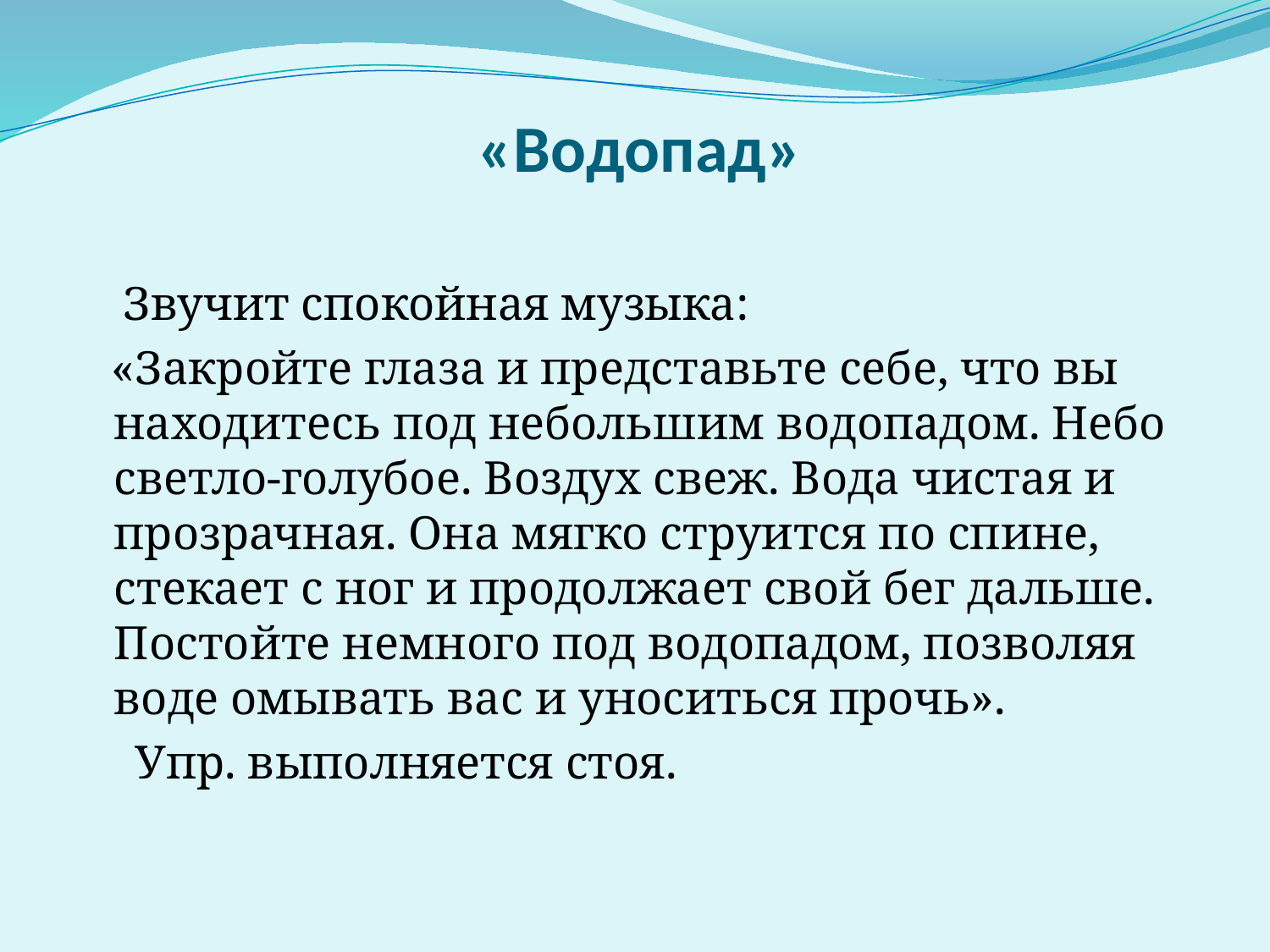

# «Водопад»
    Звучит спокойная музыка:
   «Закройте глаза и представьте себе, что вы находитесь под небольшим водопадом. Небо светло-голубое. Воздух свеж. Вода чистая и прозрачная. Она мягко струится по спине, стекает с ног и продолжает свой бег дальше. Постойте немного под водопадом, позволяя воде омывать вас и уноситься прочь».
     Упр. выполняется стоя.